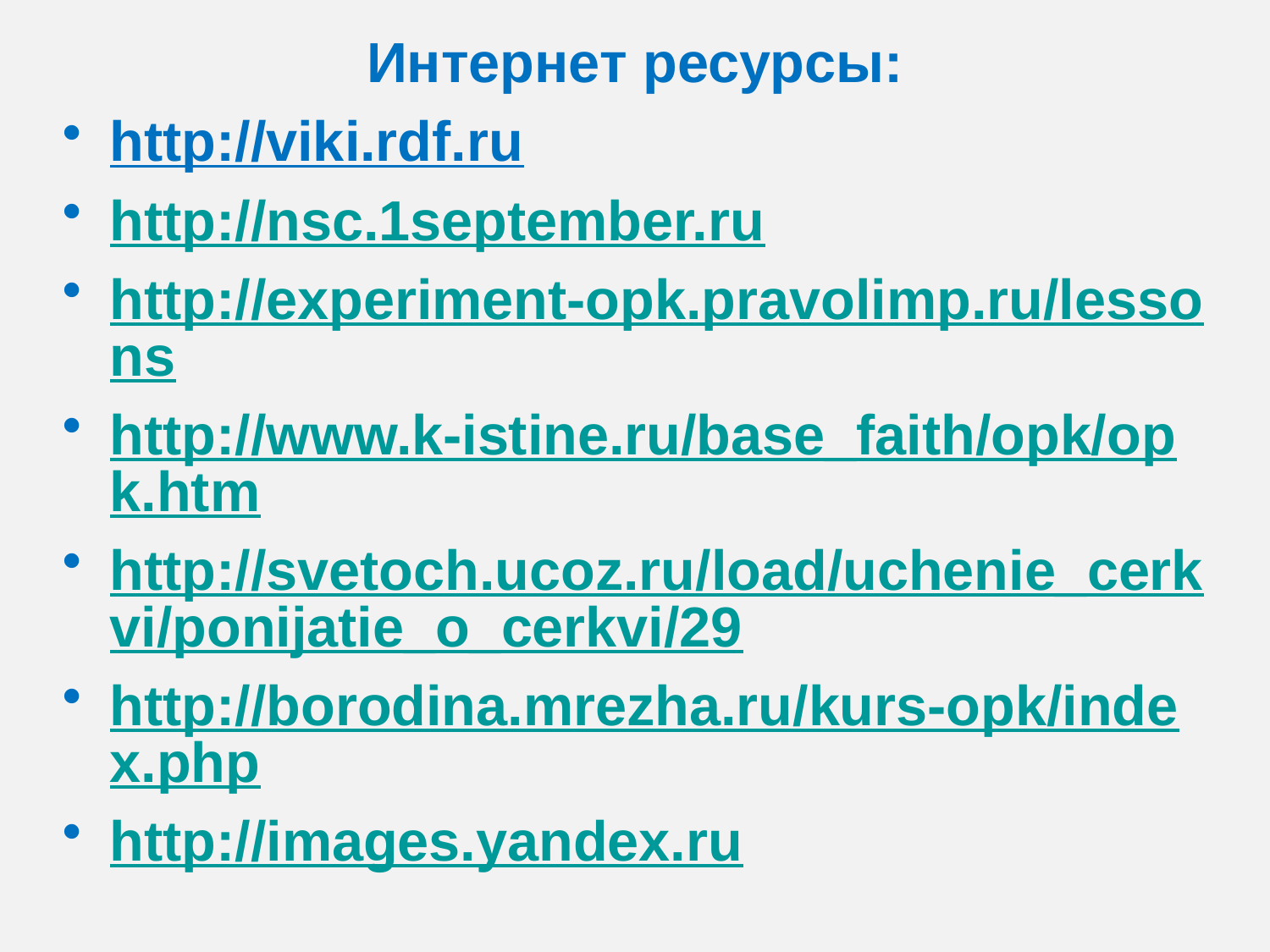

Интернет ресурсы:
http://viki.rdf.ru
http://nsc.1september.ru
http://experiment-opk.pravolimp.ru/lessons
http://www.k-istine.ru/base_faith/opk/opk.htm
http://svetoch.ucoz.ru/load/uchenie_cerkvi/ponijatie_o_cerkvi/29
http://borodina.mrezha.ru/kurs-opk/index.php
http://images.yandex.ru